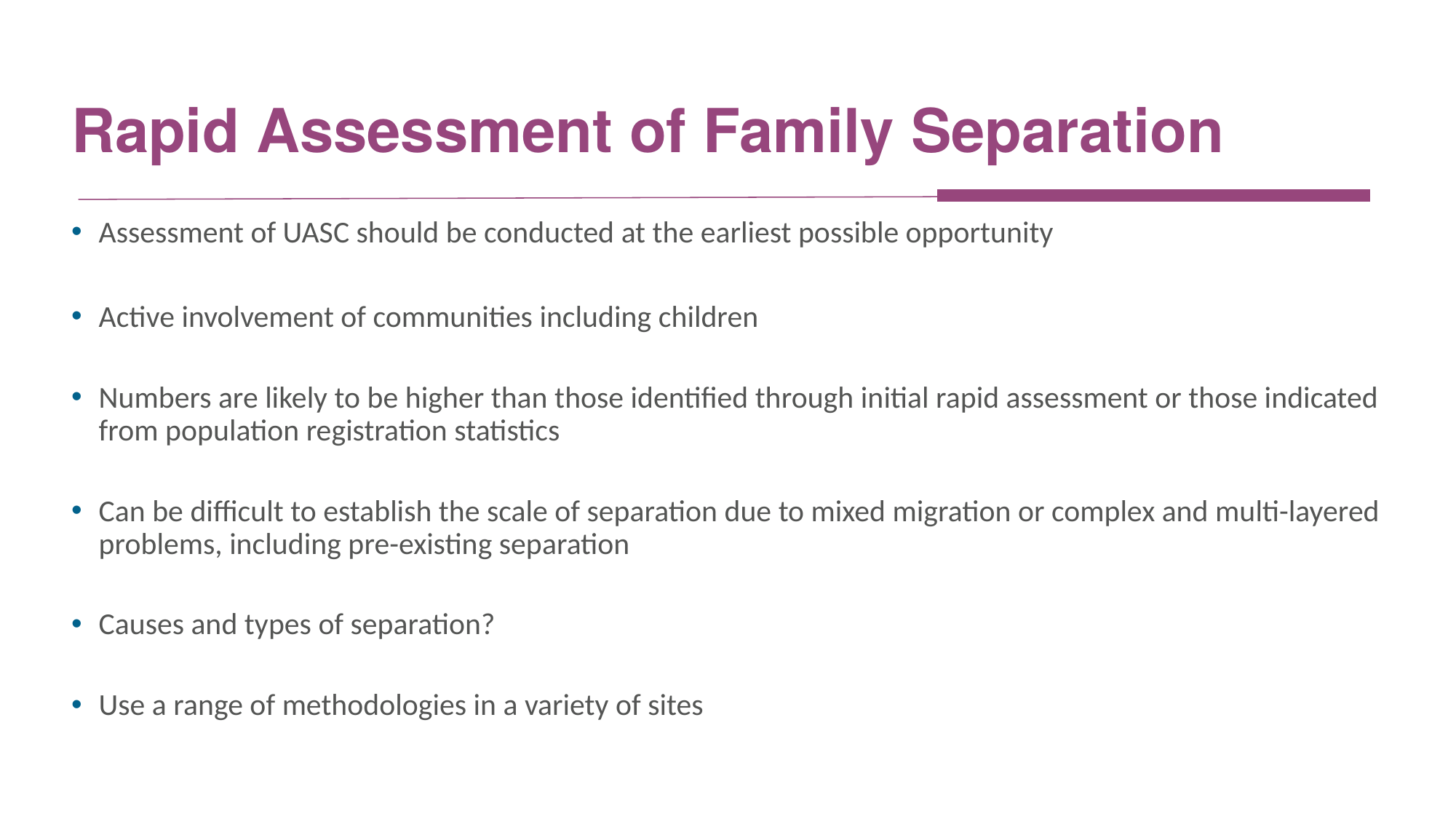

Rapid Assessment of Family Separation
Assessment of UASC should be conducted at the earliest possible opportunity
Active involvement of communities including children
Numbers are likely to be higher than those identified through initial rapid assessment or those indicated from population registration statistics
Can be difficult to establish the scale of separation due to mixed migration or complex and multi-layered problems, including pre-existing separation
Causes and types of separation?
Use a range of methodologies in a variety of sites